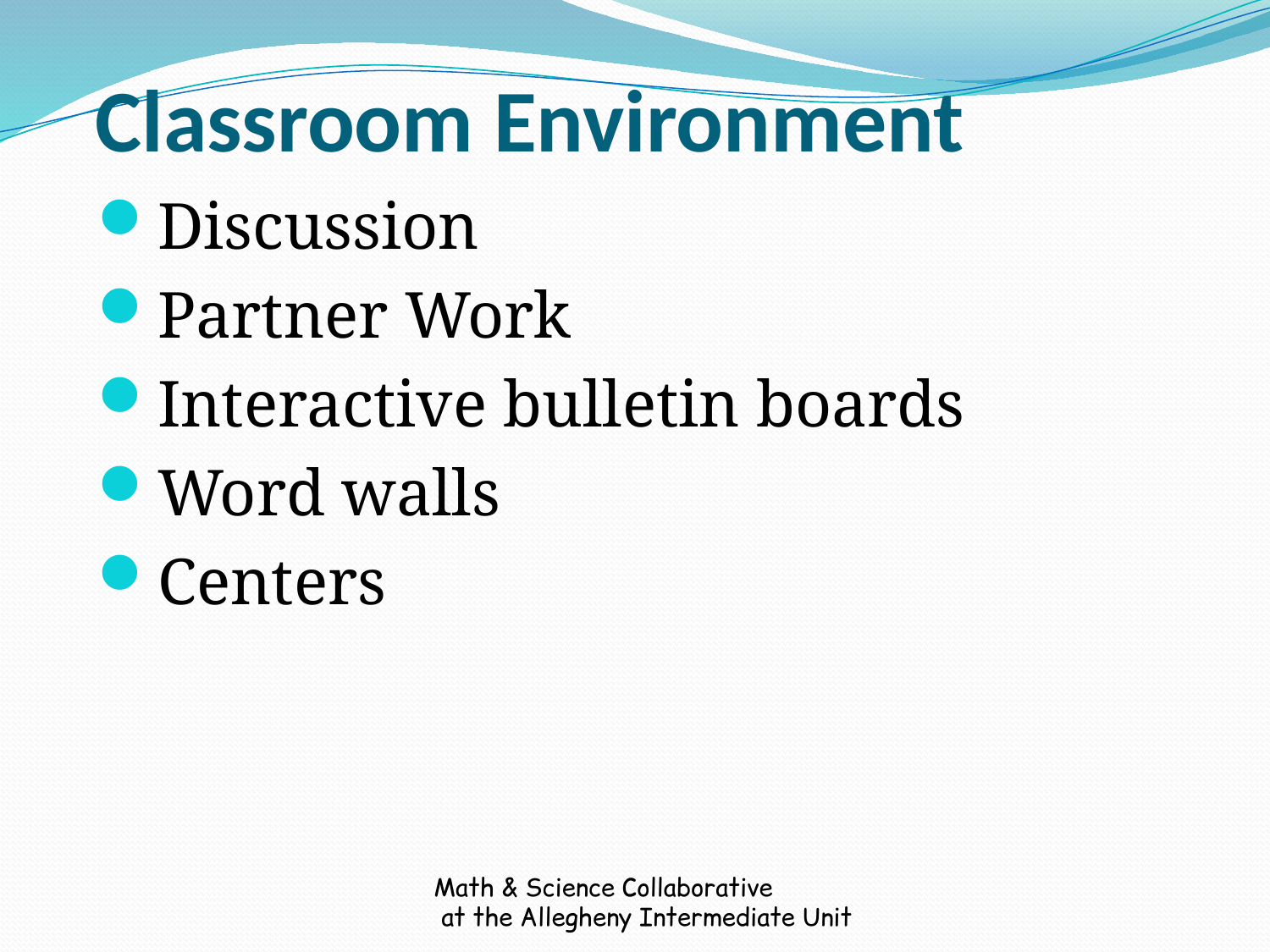

# Classroom Environment
Discussion
Partner Work
Interactive bulletin boards
Word walls
Centers
Math & Science Collaborative
 at the Allegheny Intermediate Unit